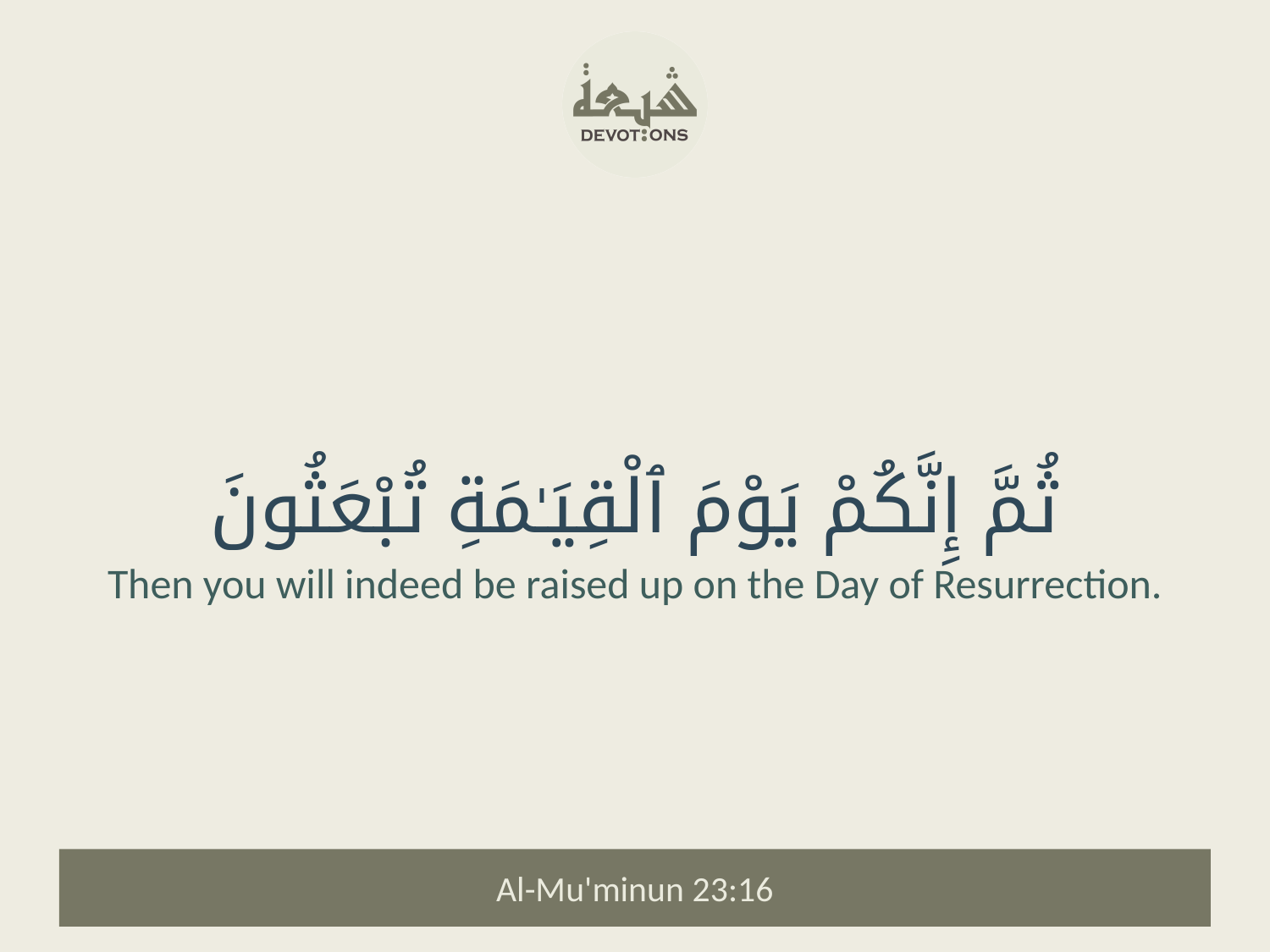

ثُمَّ إِنَّكُمْ يَوْمَ ٱلْقِيَـٰمَةِ تُبْعَثُونَ
Then you will indeed be raised up on the Day of Resurrection.
Al-Mu'minun 23:16